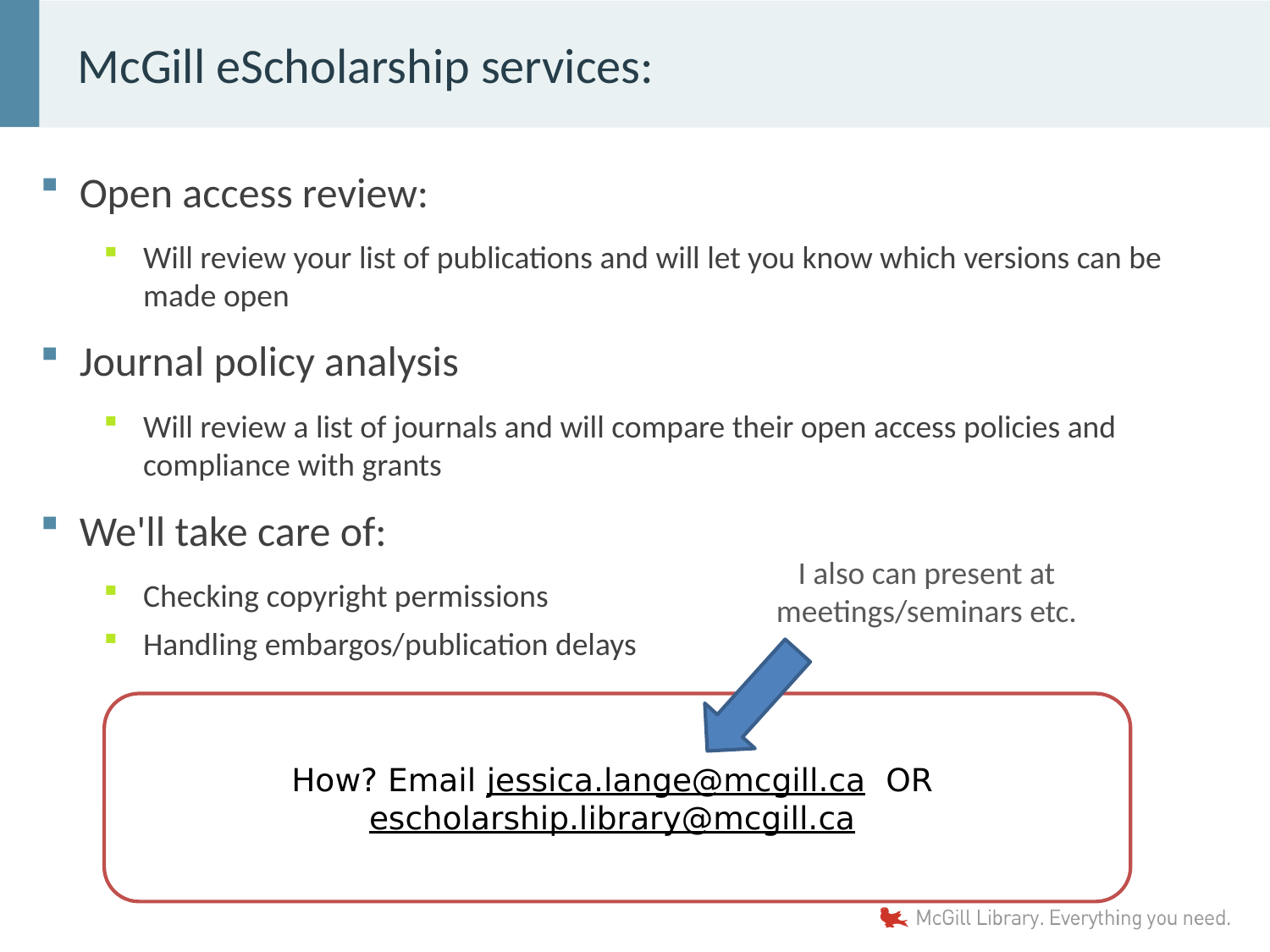

# McGill eScholarship services:
Open access review:
Will review your list of publications and will let you know which versions can be made open
Journal policy analysis
Will review a list of journals and will compare their open access policies and compliance with grants
We'll take care of:
Checking copyright permissions
Handling embargos/publication delays
I also can present at meetings/seminars etc.

How? Email jessica.lange@mcgill.ca  OR
escholarship.library@mcgill.ca